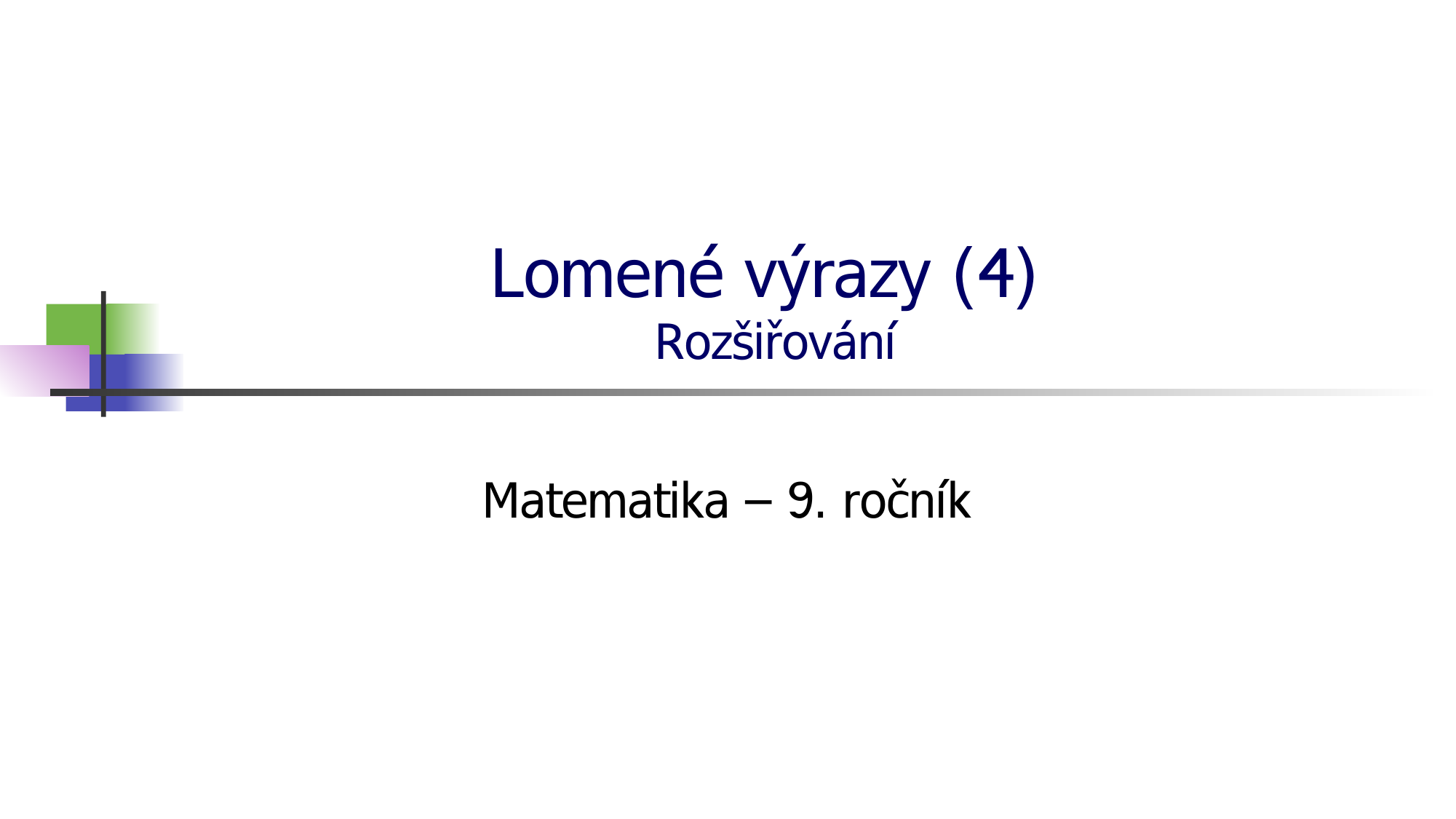

# Lomené výrazy (4) Rozšiřování
Matematika – 9. ročník